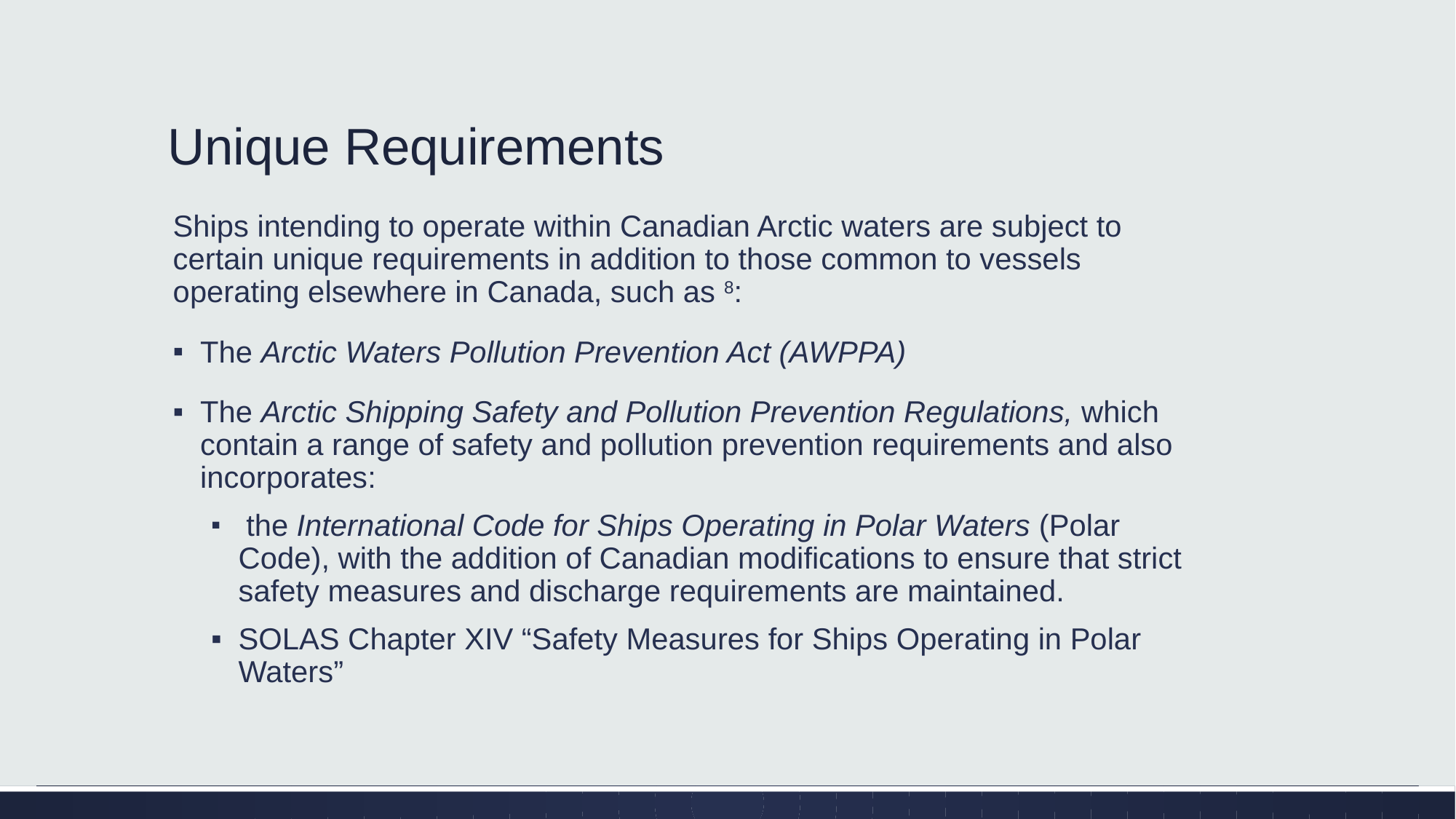

# Unique Requirements
Ships intending to operate within Canadian Arctic waters are subject to certain unique requirements in addition to those common to vessels operating elsewhere in Canada, such as 8:
The Arctic Waters Pollution Prevention Act (AWPPA)
The Arctic Shipping Safety and Pollution Prevention Regulations, which contain a range of safety and pollution prevention requirements and also incorporates:
 the International Code for Ships Operating in Polar Waters (Polar Code), with the addition of Canadian modifications to ensure that strict safety measures and discharge requirements are maintained.
SOLAS Chapter XIV “Safety Measures for Ships Operating in Polar Waters”